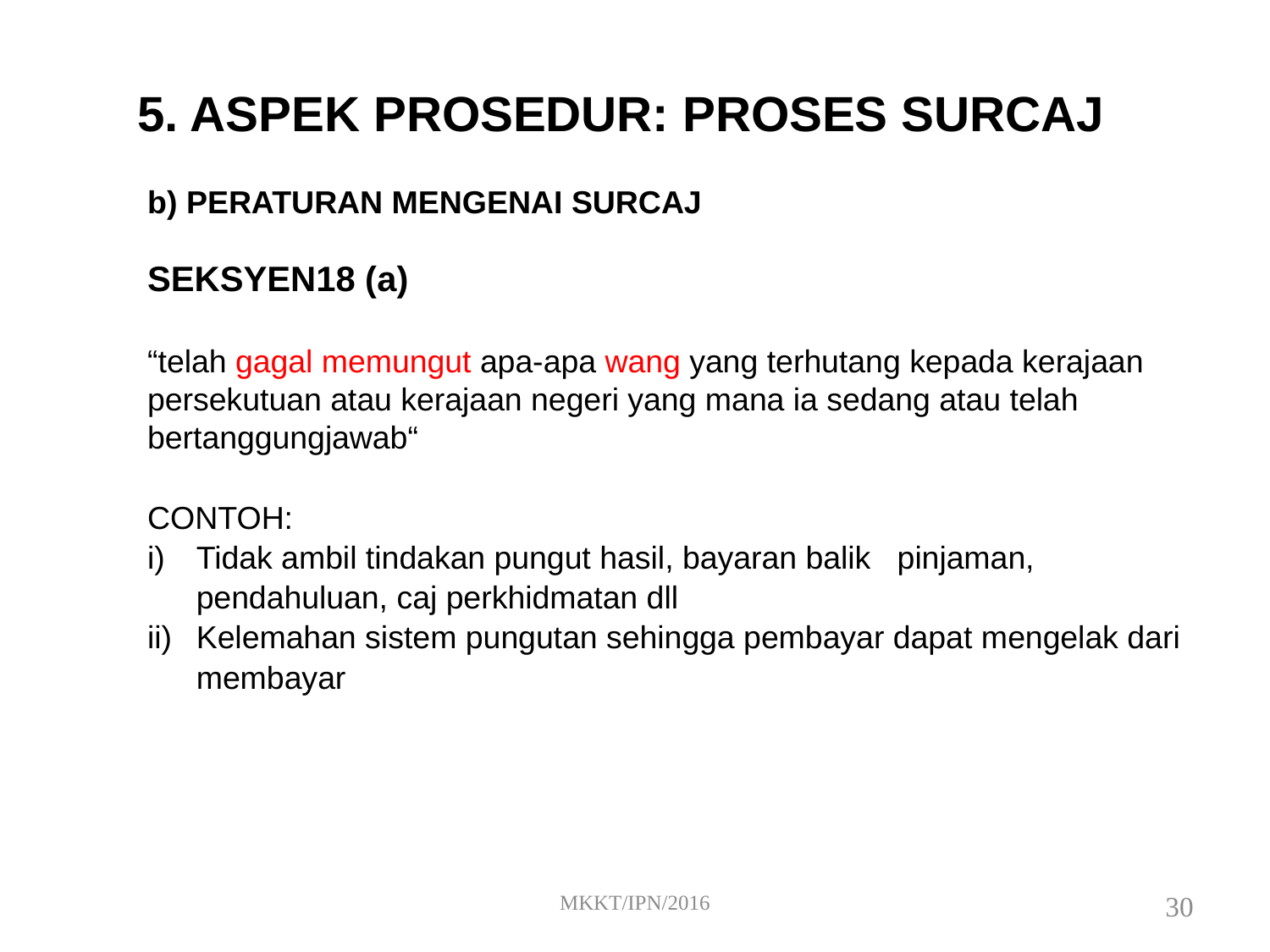

5. ASPEK PROSEDUR: PROSES SURCAJ
b) PERATURAN MENGENAI SURCAJ
SEKSYEN18 (a)

“telah gagal memungut apa-apa wang yang terhutang kepada kerajaan persekutuan atau kerajaan negeri yang mana ia sedang atau telah bertanggungjawab“

CONTOH:
i)	Tidak ambil tindakan pungut hasil, bayaran balik   pinjaman, pendahuluan, caj perkhidmatan dll
ii)	Kelemahan sistem pungutan sehingga pembayar dapat mengelak dari membayar

MKKT/IPN/2016
30